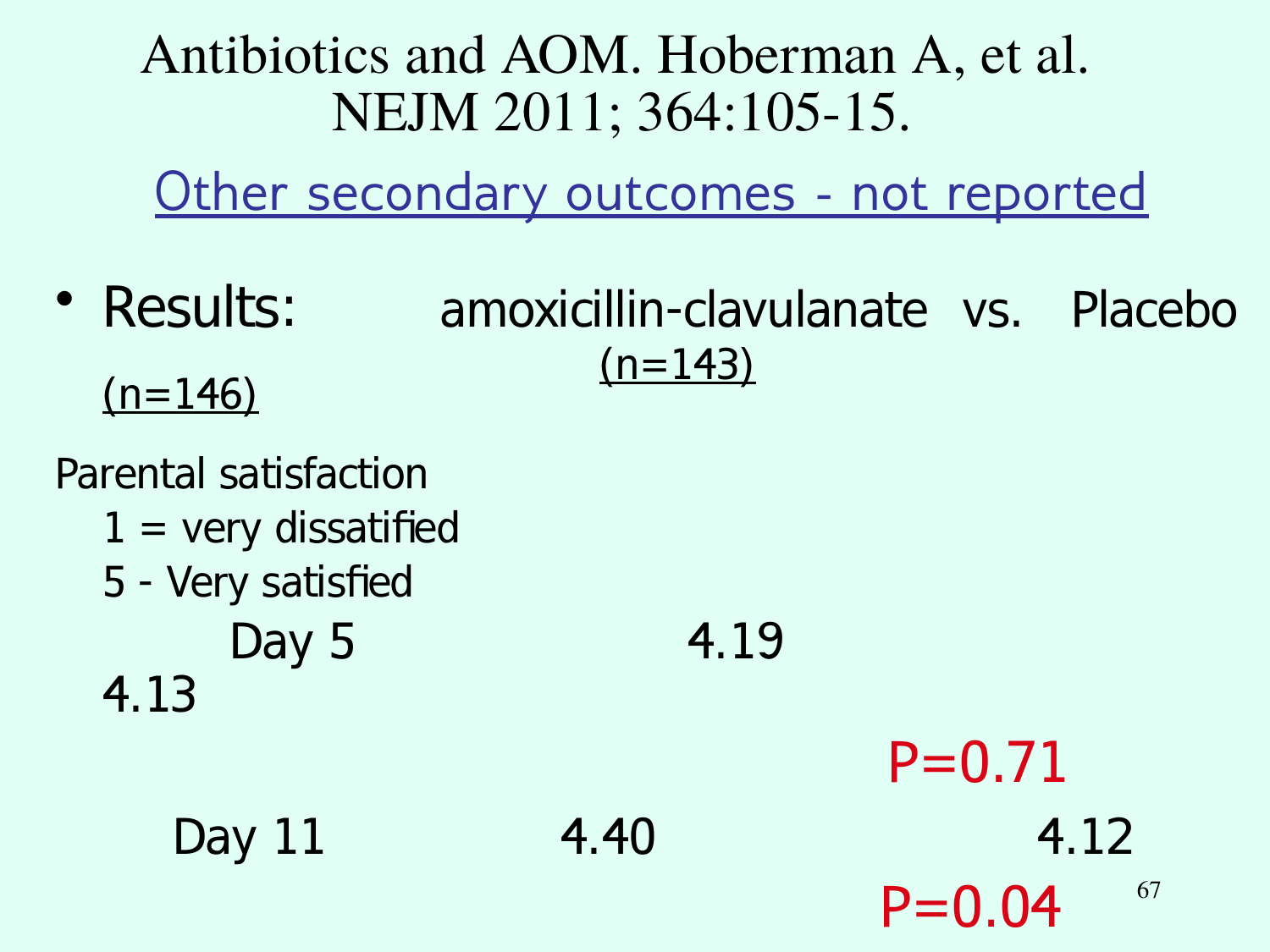

Antibiotics and AOM. Hoberman A, et al.
NEJM 2011; 364:105-15.
Other secondary outcomes - not reported
Results:        amoxicillin-clavulanate  vs.   Placebo
                               (n=143)			 (n=146)

Parental satisfaction
	1 = very dissatified
	5 - Very satisfied
		Day 5 		     4.19			   4.13
				                       P=0.71
	    Day 11		     4.40			   4.12
							 P=0.04
67